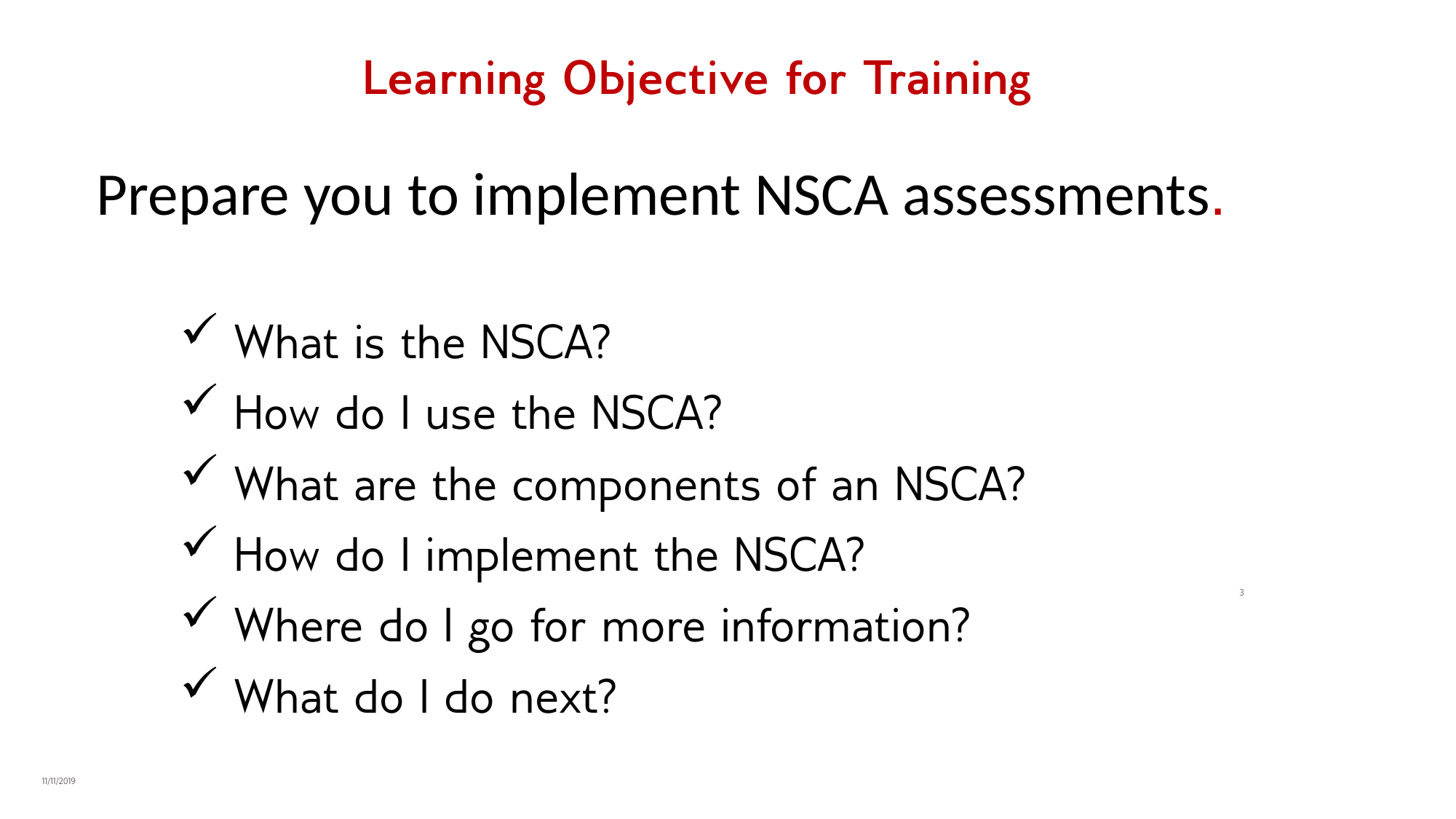

# Learning Objective for Training
Prepare you to implement NSCA assessments.

What is the NSCA?
How do I use the NSCA?
What are the components of an NSCA?
How do I implement the NSCA?
Where do I go for more information?
What do I do next?

3
11/11/2019